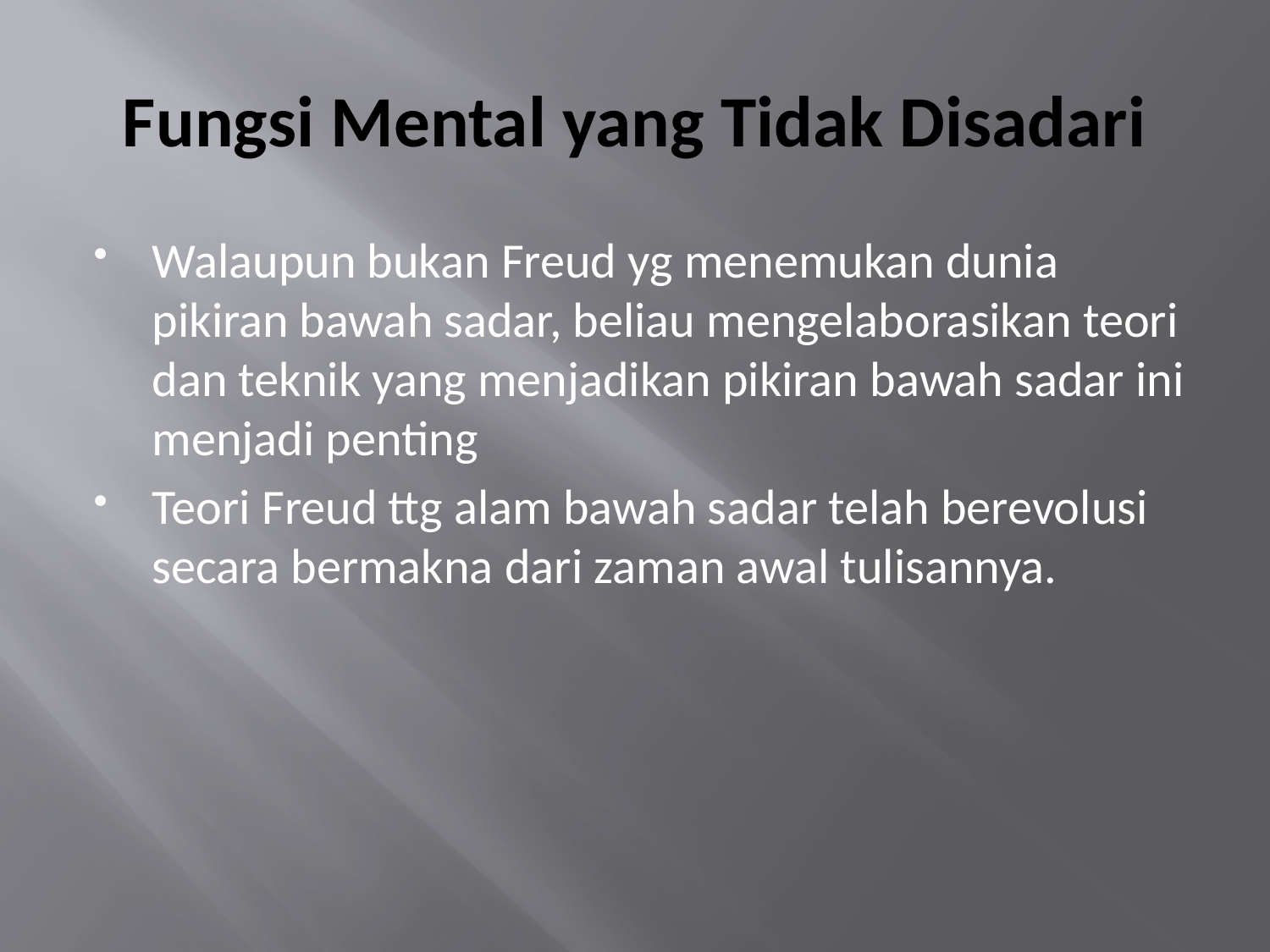

# Fungsi Mental yang Tidak Disadari
Walaupun bukan Freud yg menemukan dunia pikiran bawah sadar, beliau mengelaborasikan teori dan teknik yang menjadikan pikiran bawah sadar ini menjadi penting
Teori Freud ttg alam bawah sadar telah berevolusi secara bermakna dari zaman awal tulisannya.